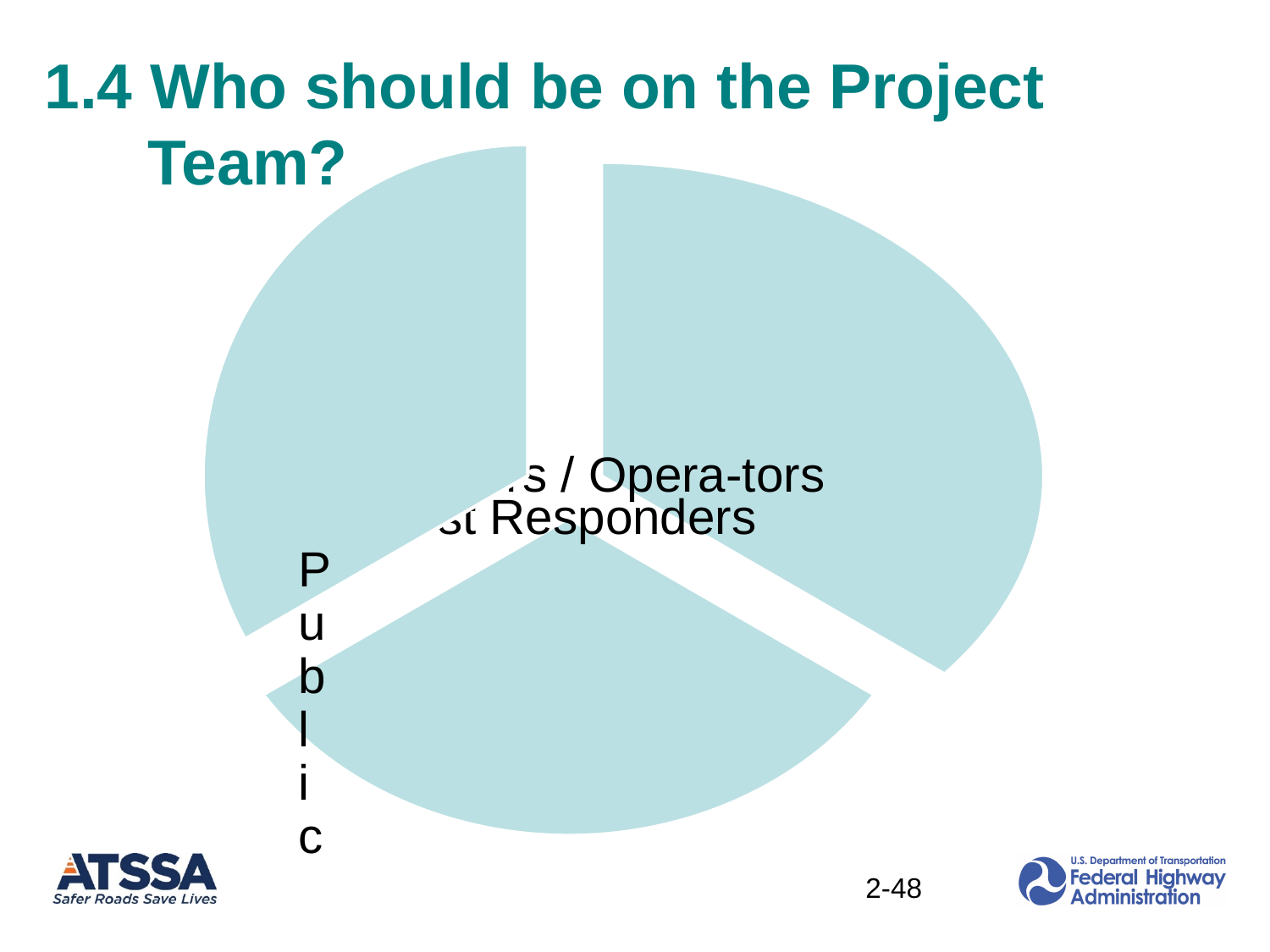

# 1.4 Who should be on the Project Team?
Owners / Opera-tors
First Responders
Public